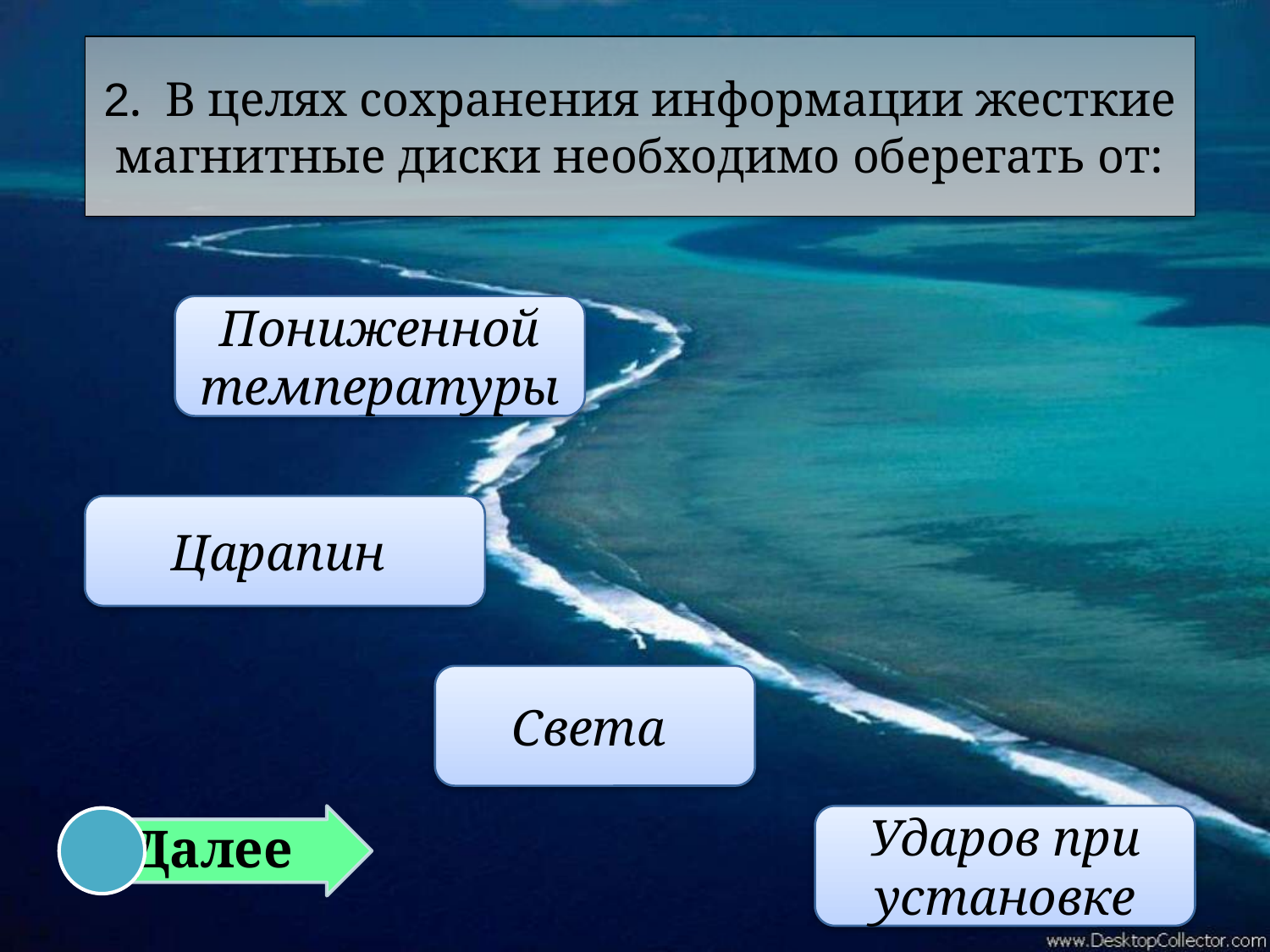

# 2.  В целях сохранения информации жесткие магнитные диски необходимо оберегать от:
Пониженной температуры
Царапин
Света
Далее

Ударов при установке